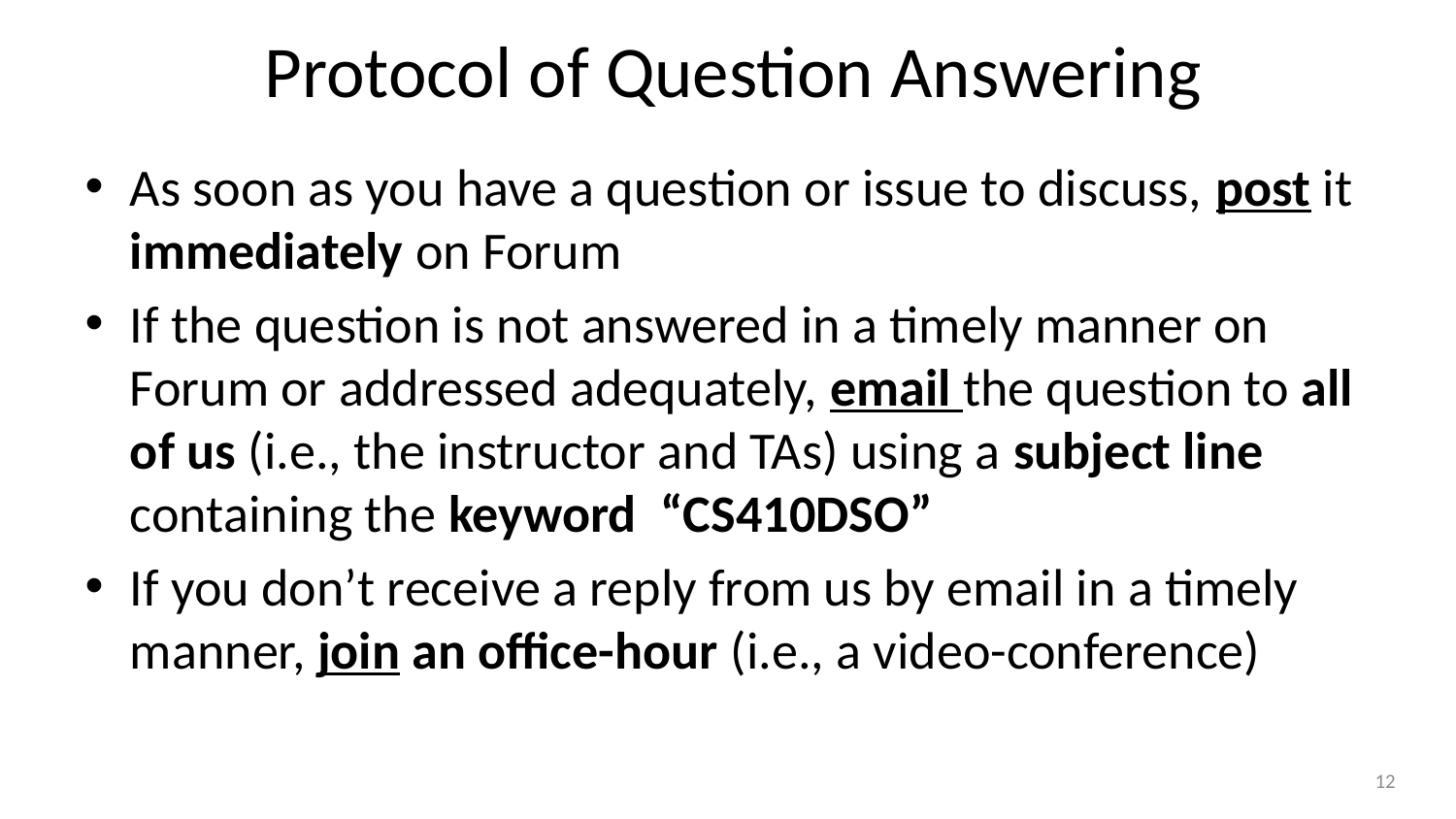

# Protocol of Question Answering
As soon as you have a question or issue to discuss, post it immediately on Forum
If the question is not answered in a timely manner on Forum or addressed adequately, email the question to all of us (i.e., the instructor and TAs) using a subject line containing the keyword  “CS410DSO”
If you don’t receive a reply from us by email in a timely manner, join an office-hour (i.e., a video-conference)
12